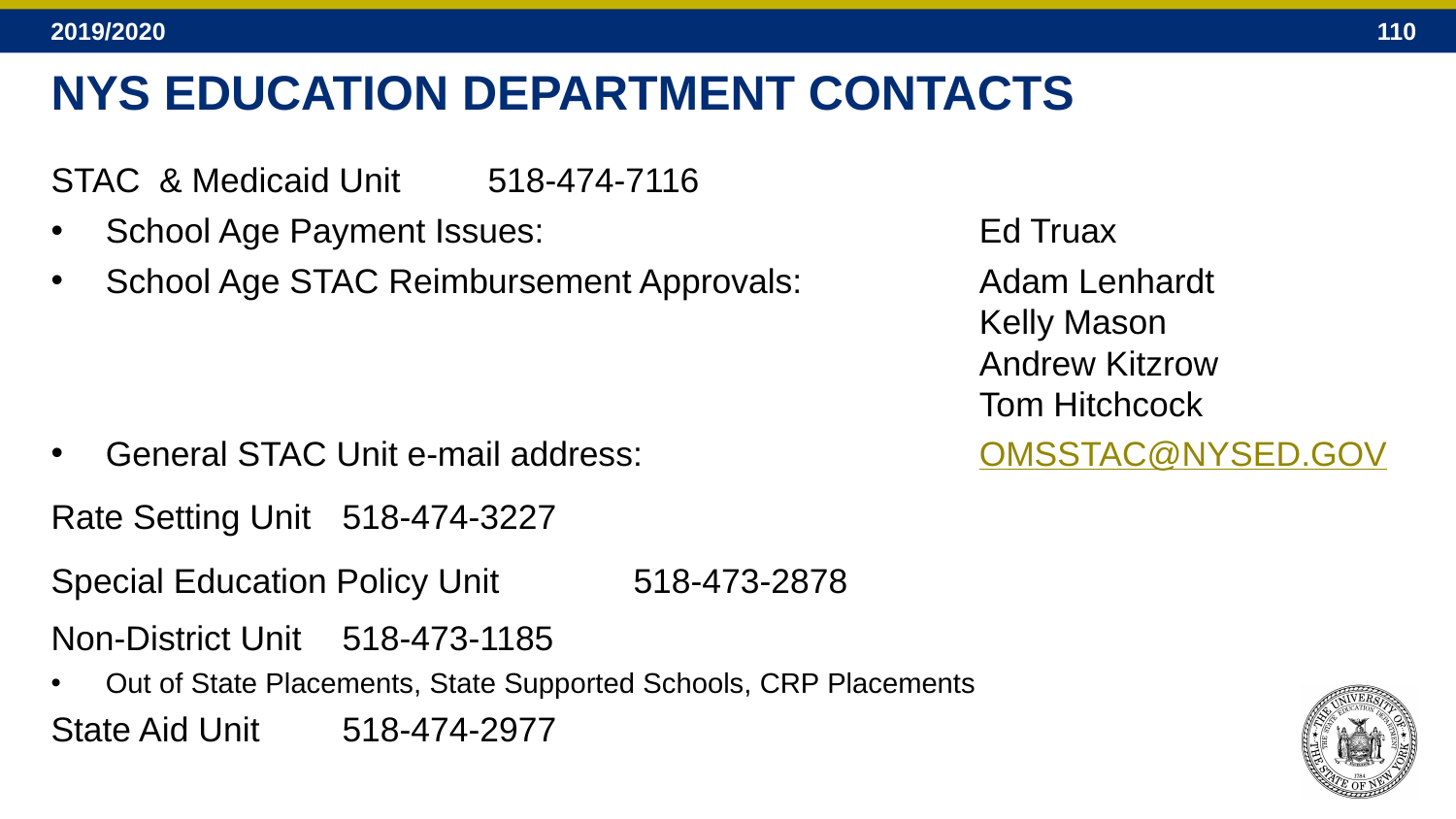

# NYS EDUCATION DEPARTMENT CONTACTS
STAC  & Medicaid Unit	518-474-7116
School Age Payment Issues:	Ed Truax
School Age STAC Reimbursement Approvals:	Adam Lenhardt
	Kelly Mason
	Andrew Kitzrow
	Tom Hitchcock
General STAC Unit e-mail address:          	OMSSTAC@NYSED.GOV
Rate Setting Unit	518-474-3227
Special Education Policy Unit	518-473-2878
Non-District Unit	518-473-1185
Out of State Placements, State Supported Schools, CRP Placements
State Aid Unit	518-474-2977